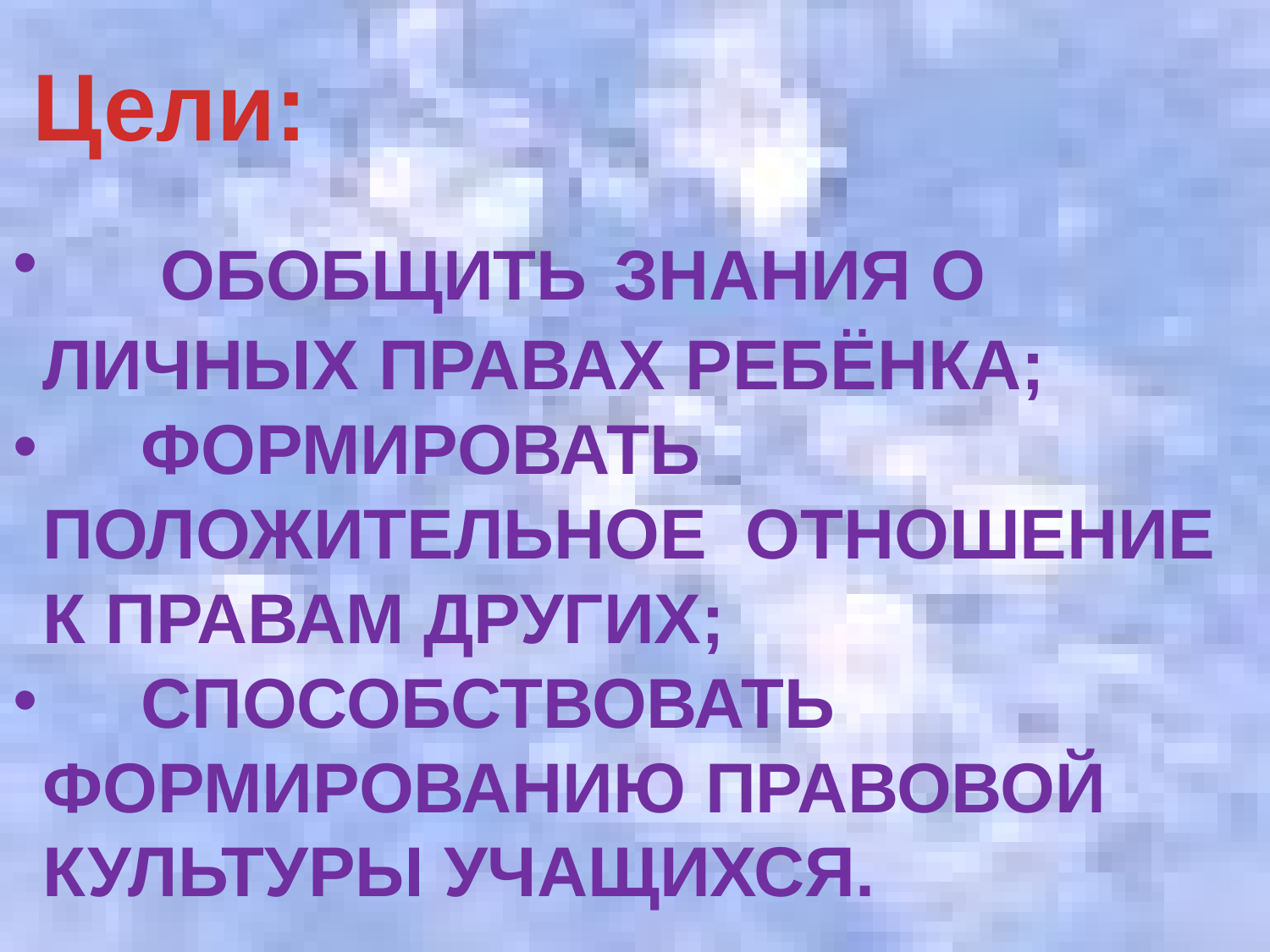

Цели:
      Обобщить знания о личных правах ребёнка;
     Формировать положительное  отношение к правам других;
     способствовать формированию правовой культуры учащихся.